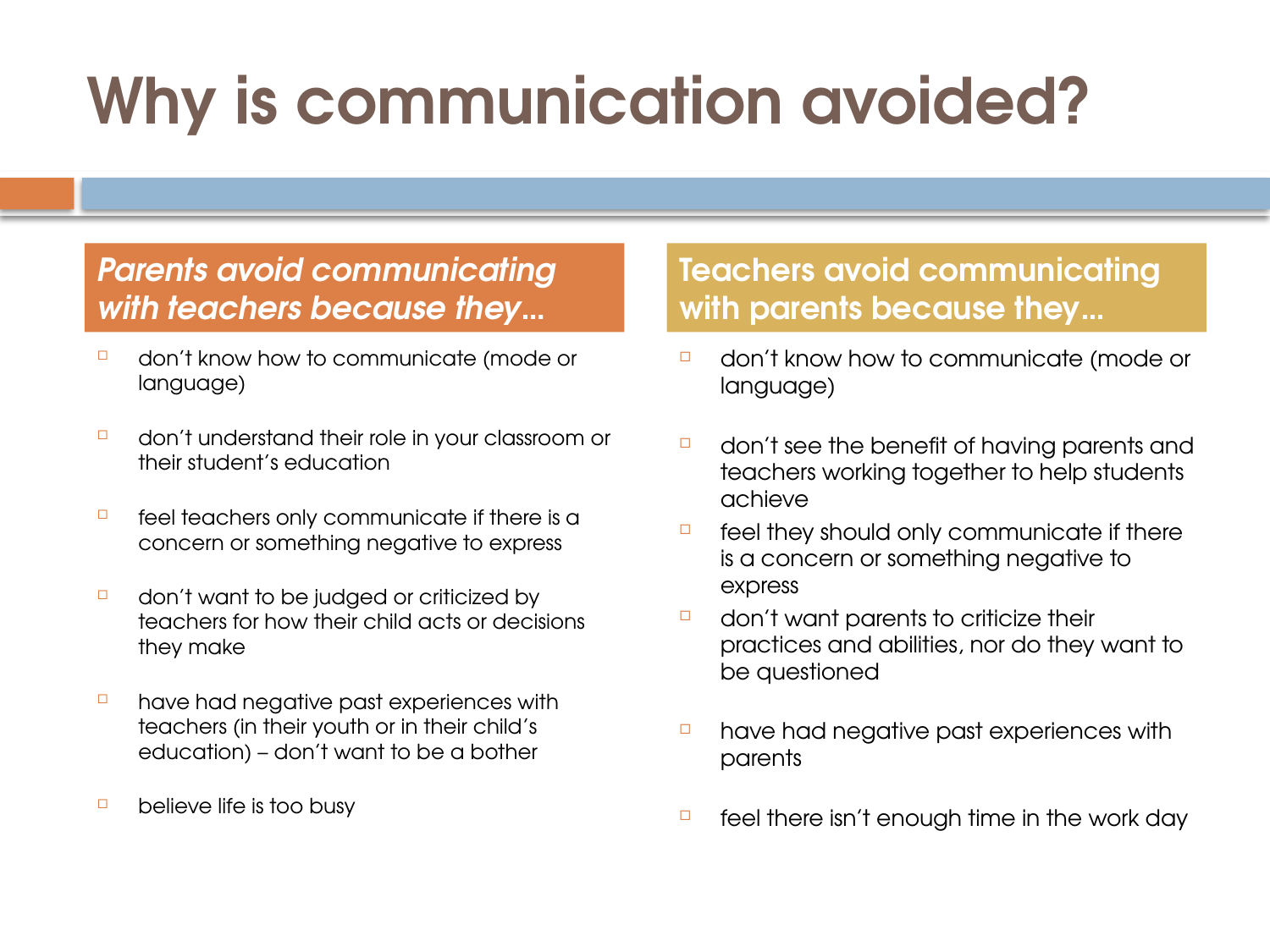

# Why is communication avoided?
Parents avoid communicating with teachers because they…
Teachers avoid communicating with parents because they…
don’t know how to communicate (mode or language)
don’t understand their role in your classroom or their student’s education
feel teachers only communicate if there is a concern or something negative to express
don’t want to be judged or criticized by teachers for how their child acts or decisions they make
have had negative past experiences with teachers (in their youth or in their child’s education) – don’t want to be a bother
believe life is too busy
don’t know how to communicate (mode or language)
don’t see the benefit of having parents and teachers working together to help students achieve
feel they should only communicate if there is a concern or something negative to express
don’t want parents to criticize their practices and abilities, nor do they want to be questioned
have had negative past experiences with parents
feel there isn’t enough time in the work day